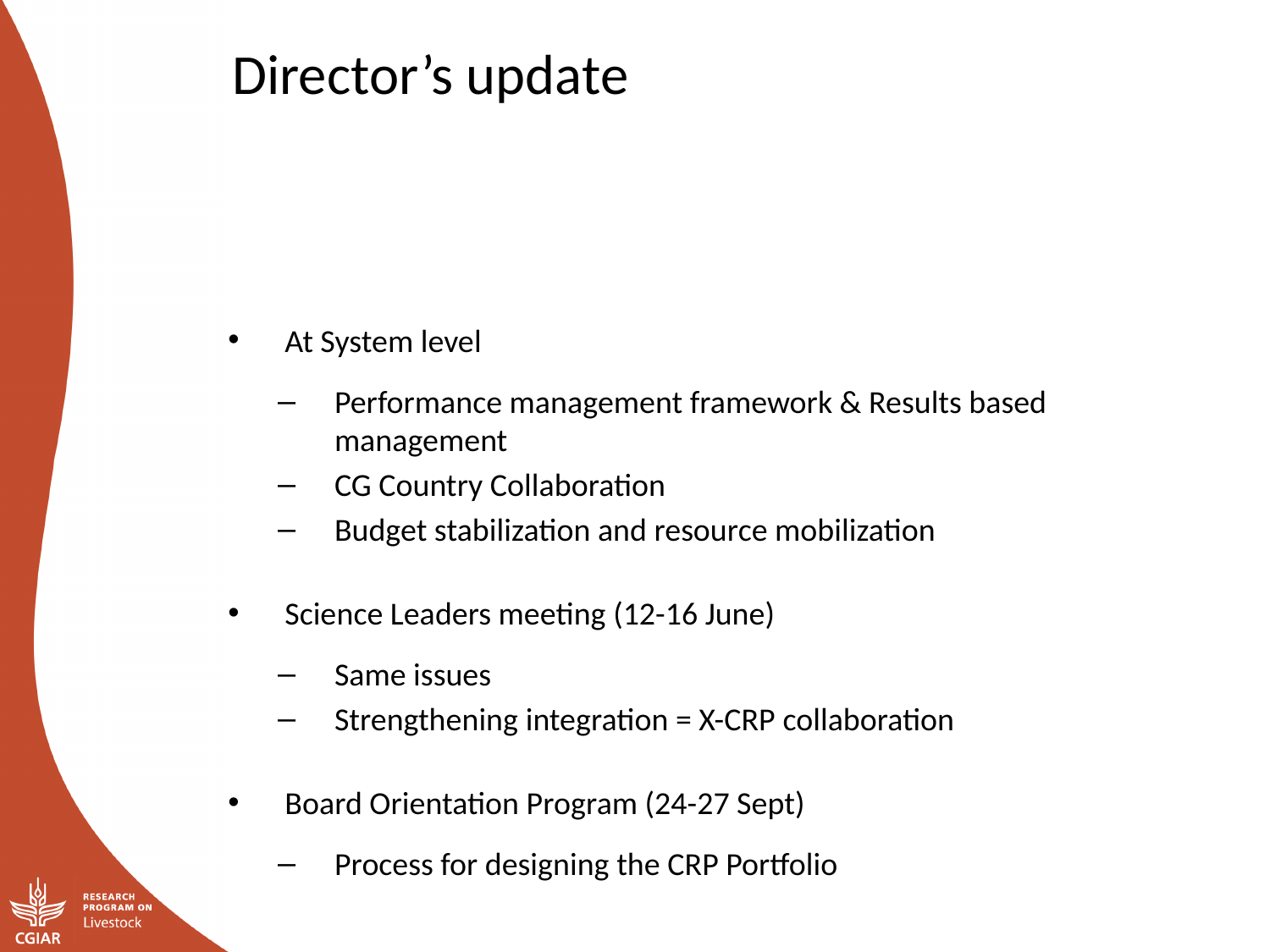

Director’s update

At System level
Performance management framework & Results based management
CG Country Collaboration
Budget stabilization and resource mobilization
Science Leaders meeting (12-16 June)
Same issues
Strengthening integration = X-CRP collaboration
Board Orientation Program (24-27 Sept)
Process for designing the CRP Portfolio